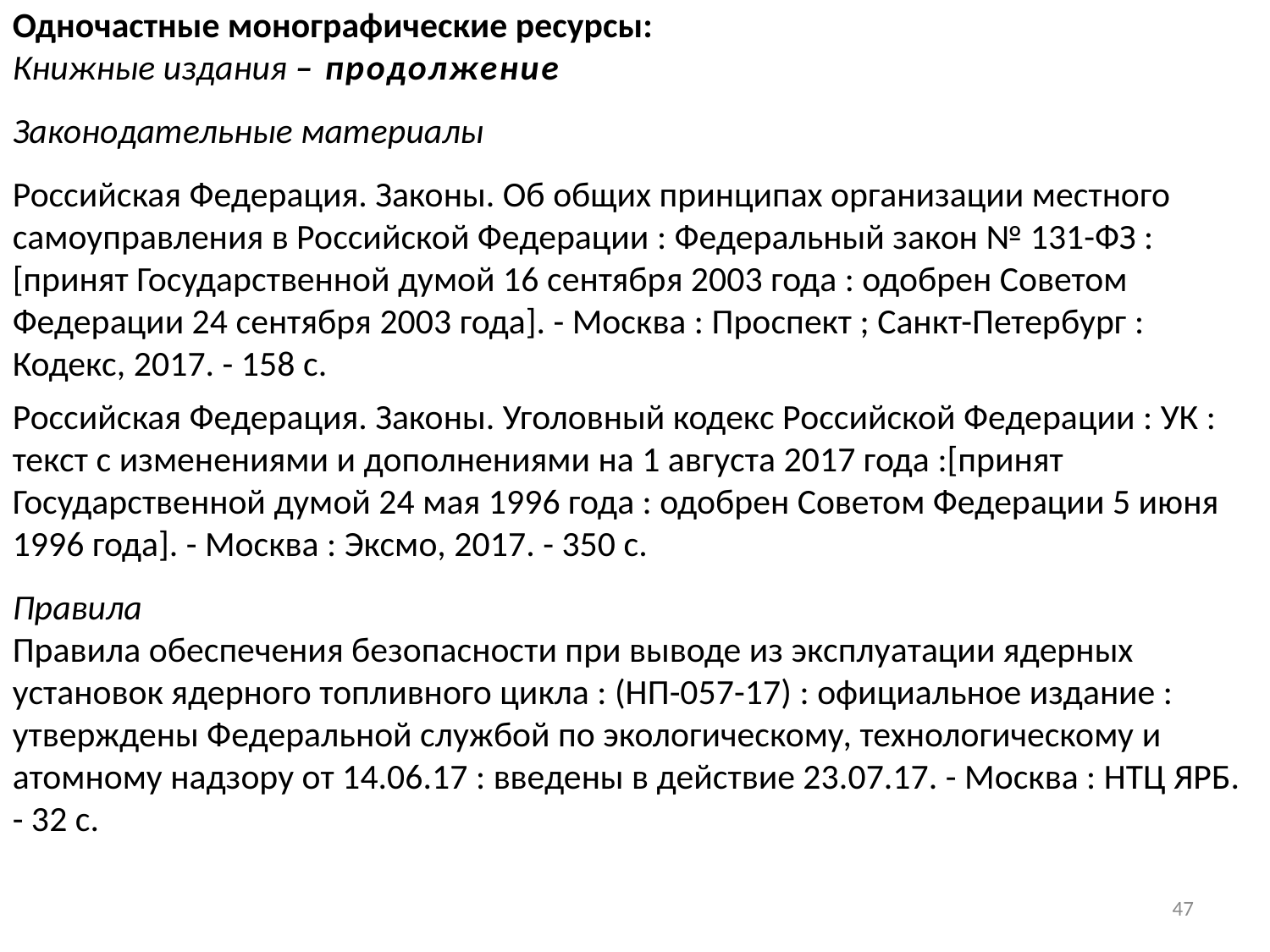

Одночастные монографические ресурсы:
Книжные издания – продолжение
Законодательные материалы
Российская Федерация. Законы. Об общих принципах организации местного самоуправления в Российской Федерации : Федеральный закон № 131-ФЗ : [принят Государственной думой 16 сентября 2003 года : одобрен Советом Федерации 24 сентября 2003 года]. - Москва : Проспект ; Санкт-Петербург : Кодекс, 2017. - 158 с.
Российская Федерация. Законы. Уголовный кодекс Российской Федерации : УК : текст с изменениями и дополнениями на 1 августа 2017 года :[принят Государственной думой 24 мая 1996 года : одобрен Советом Федерации 5 июня 1996 года]. - Москва : Эксмо, 2017. - 350 с.
Правила
Правила обеспечения безопасности при выводе из эксплуатации ядерных установок ядерного топливного цикла : (НП-057-17) : официальное издание : утверждены Федеральной службой по экологическому, технологическому и атомному надзору от 14.06.17 : введены в действие 23.07.17. - Москва : НТЦ ЯРБ. - 32 с.
47